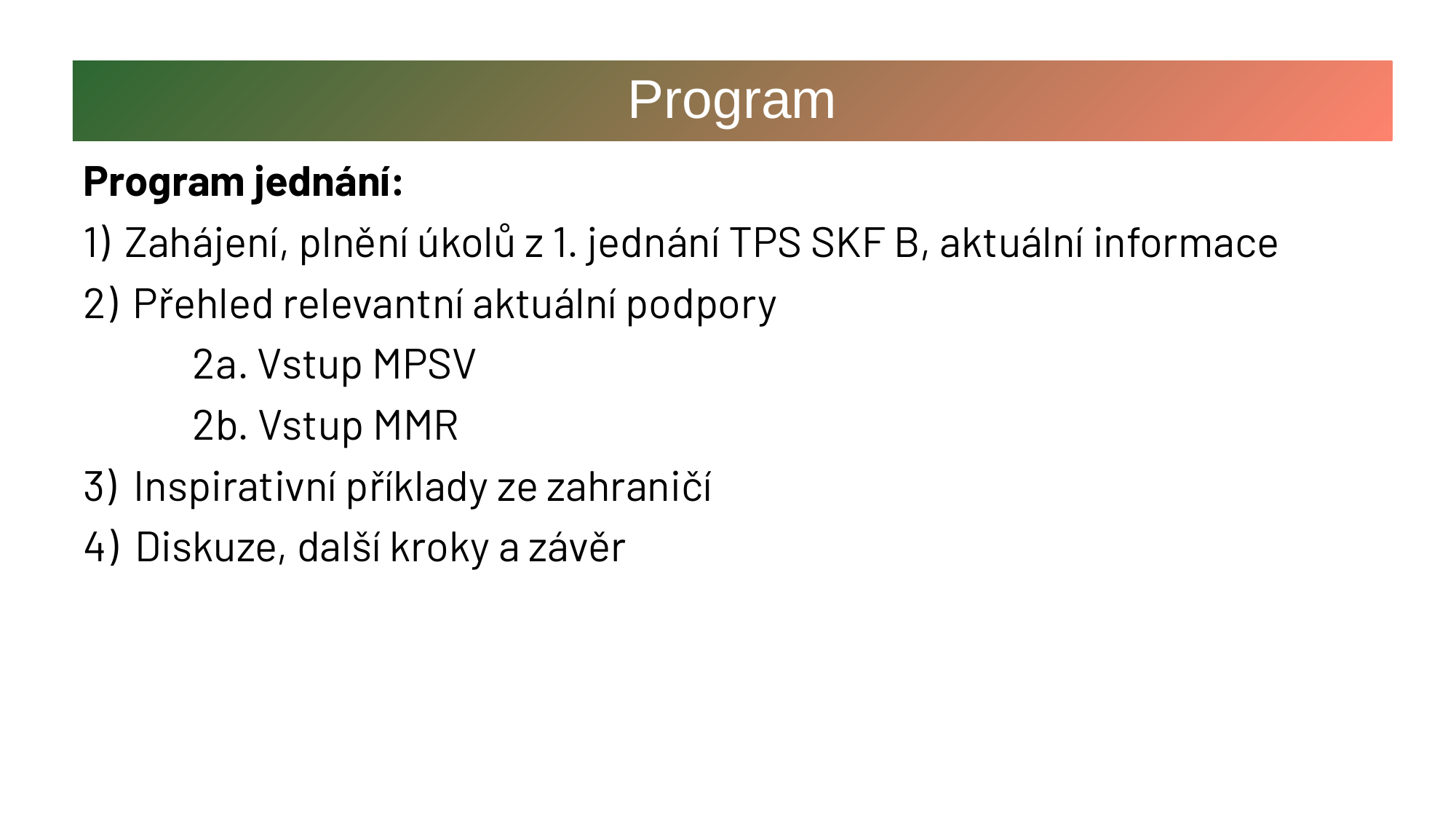

# Program
Program jednání:
Zahájení, plnění úkolů z 1. jednání TPS SKF B, aktuální informace
 Přehled relevantní aktuální podpory
	2a. Vstup MPSV
	2b. Vstup MMR
3)  Inspirativní příklady ze zahraničí
4)  Diskuze, další kroky a závěr